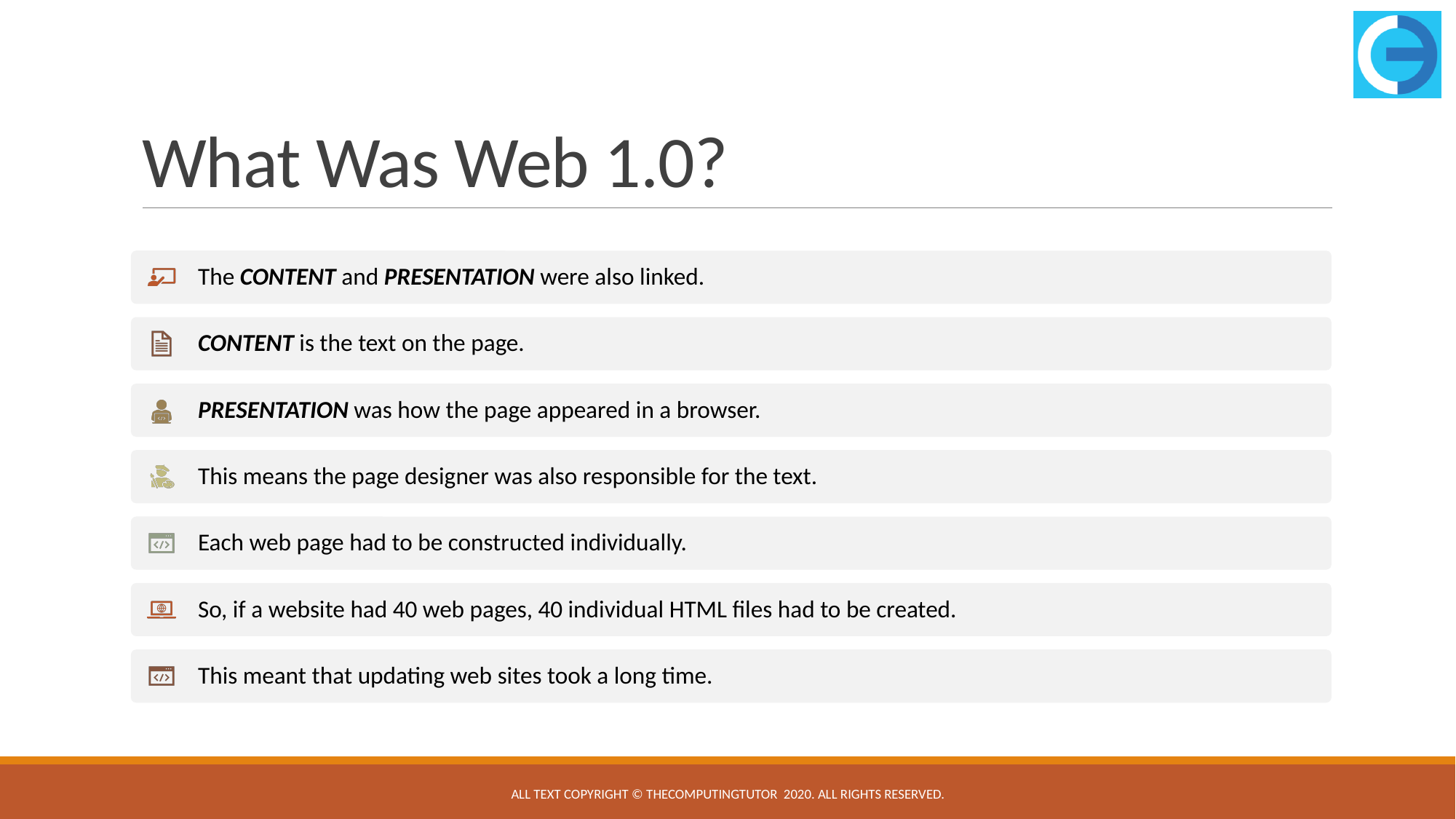

# What Was Web 1.0?
The CONTENT and PRESENTATION were also linked.
CONTENT is the text on the page.
PRESENTATION was how the page appeared in a browser.
This means the page designer was also responsible for the text.
Each web page had to be constructed individually.
So, if a website had 40 web pages, 40 individual HTML files had to be created.
This meant that updating web sites took a long time.
All text copyright © TheComputingTutor  2020. All rights Reserved.